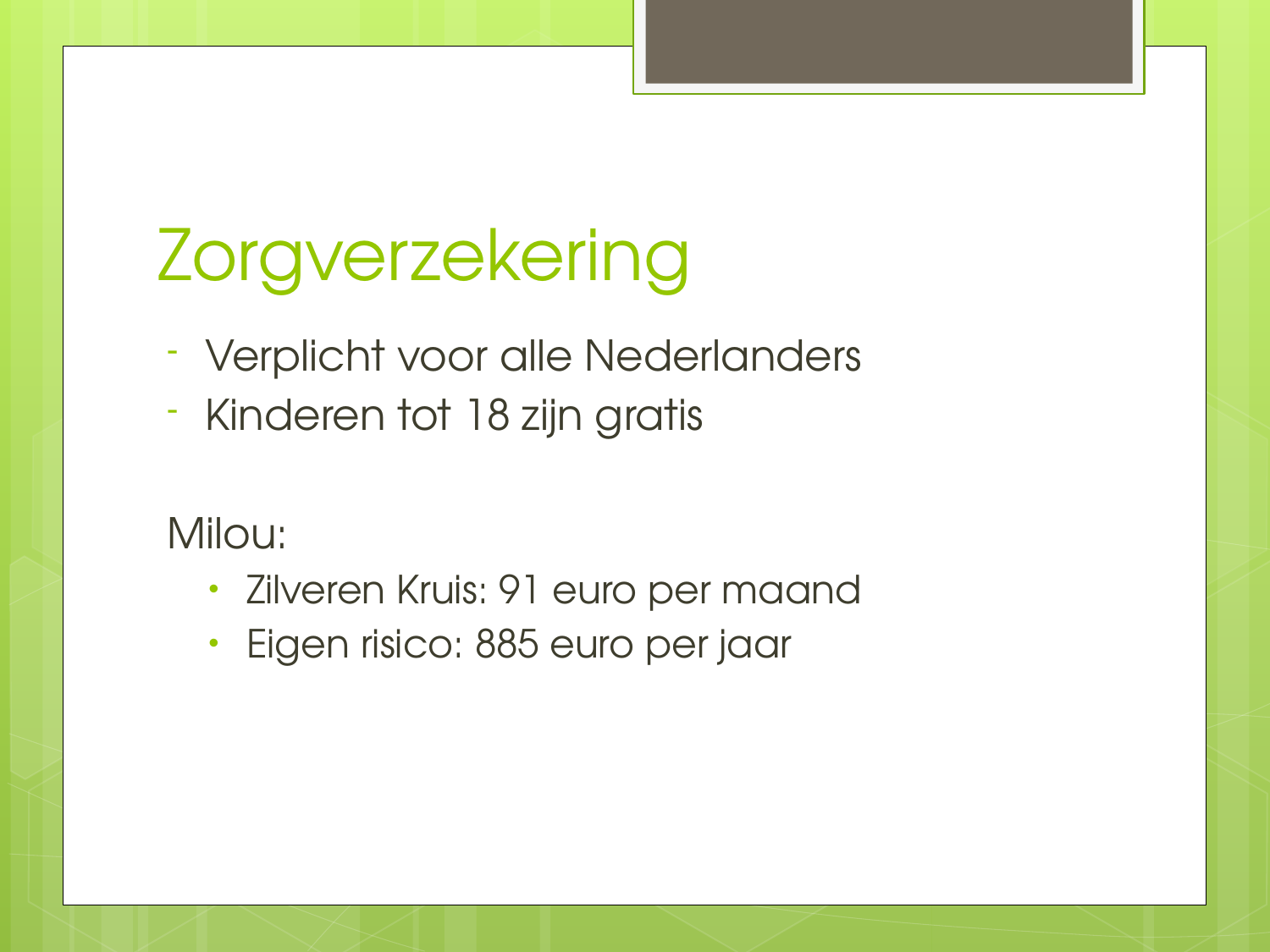

# Zorgverzekering
Verplicht voor alle Nederlanders
Kinderen tot 18 zijn gratis

Milou:
Zilveren Kruis: 91 euro per maand
Eigen risico: 885 euro per jaar